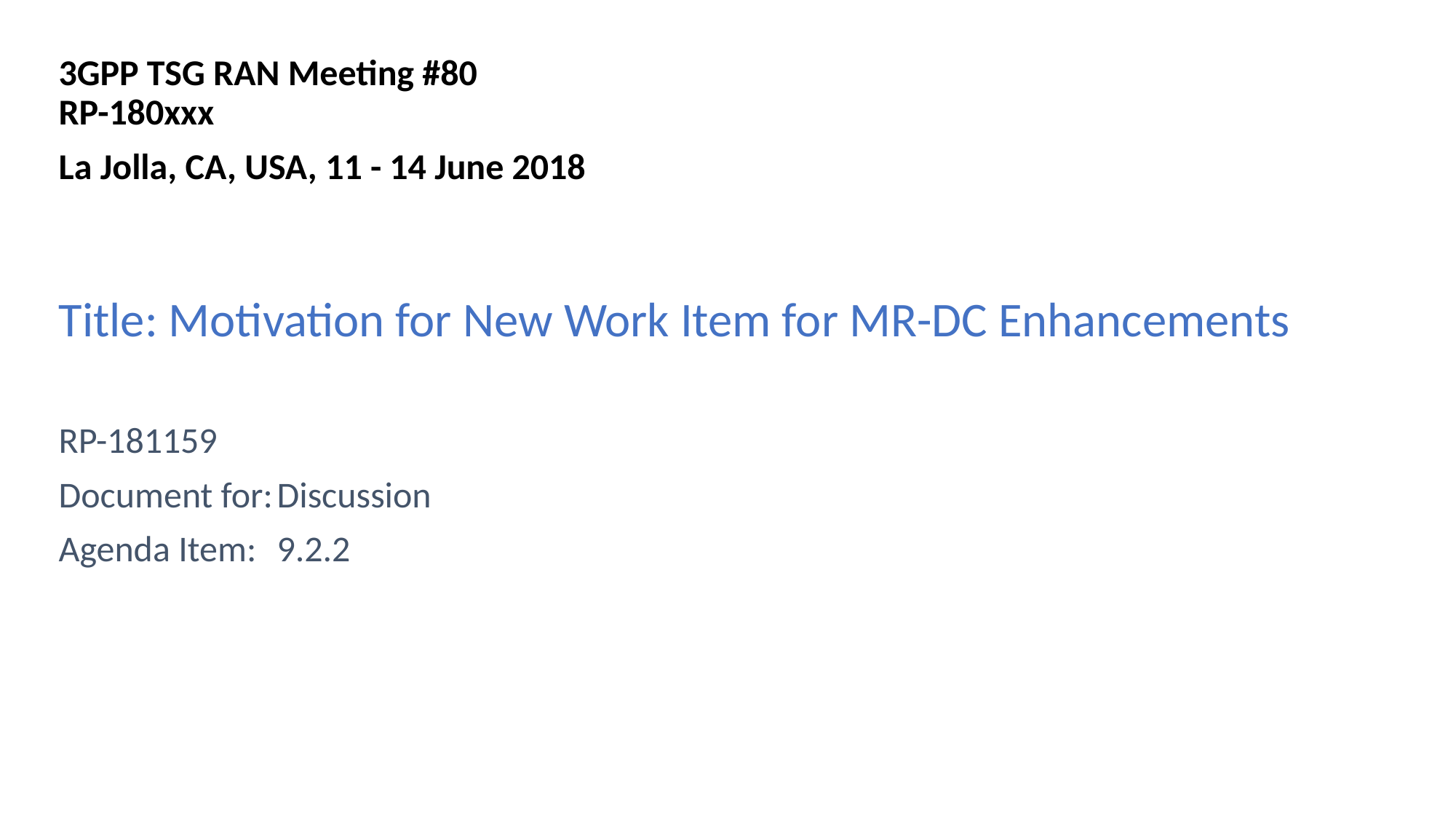

3GPP TSG RAN Meeting #80									    RP-180xxx
La Jolla, CA, USA, 11 - 14 June 2018

Title: Motivation for New Work Item for MR-DC Enhancements

RP-181159
Document for:	Discussion
Agenda Item:	9.2.2